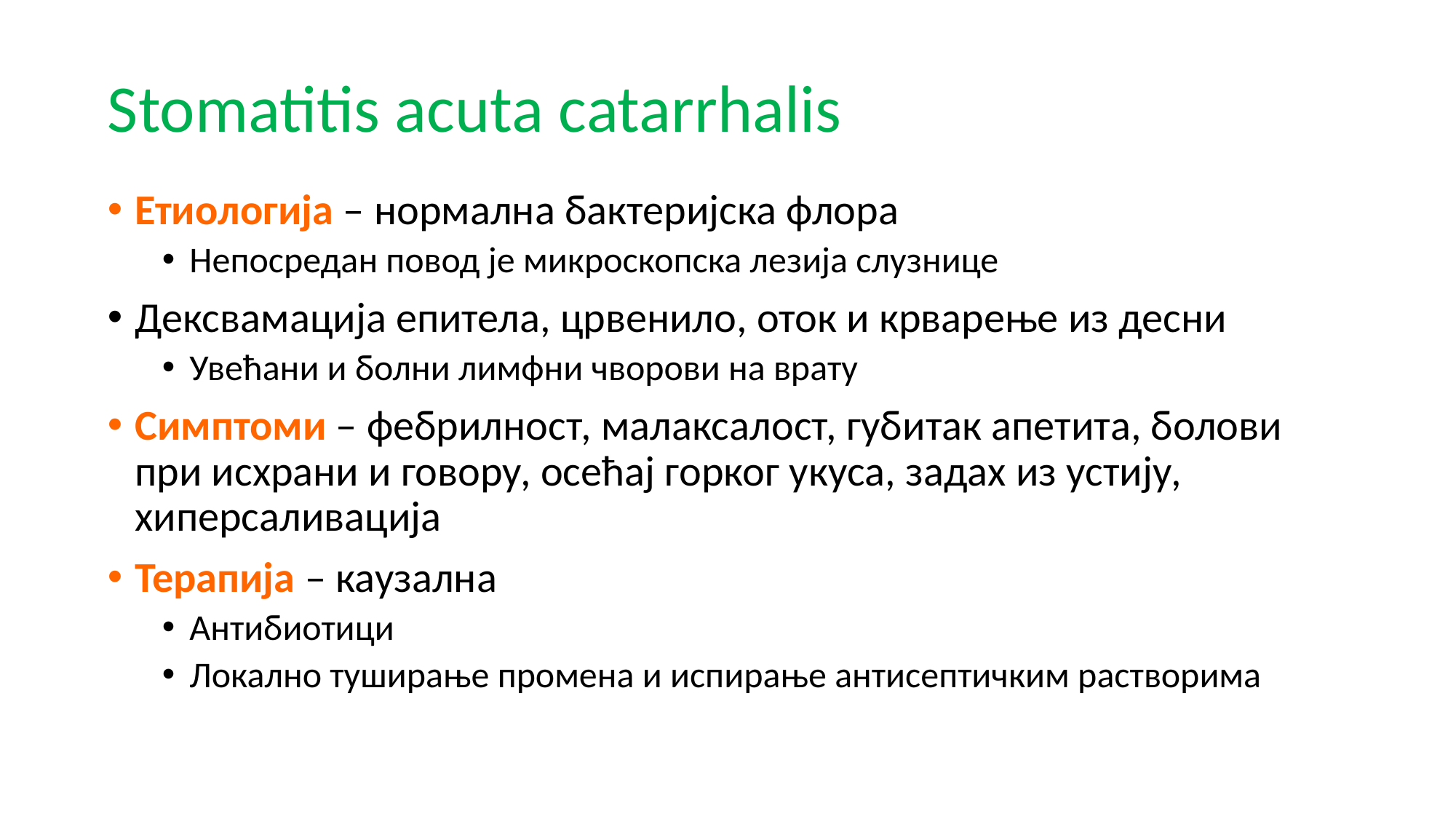

# Stomatitis acuta catarrhalis
Етиологија – нормална бактеријска флора
Непосредан повод је микроскопска лезија слузнице
Дексвамација епитела, црвенило, оток и крварење из десни
Увећани и болни лимфни чворови на врату
Симптоми – фебрилност, малаксалост, губитак апетита, болови при исхрани и говору, осећај горког укуса, задах из устију, хиперсаливација
Терапија – каузална
Антибиотици
Локално туширање промена и испирање антисептичким растворима